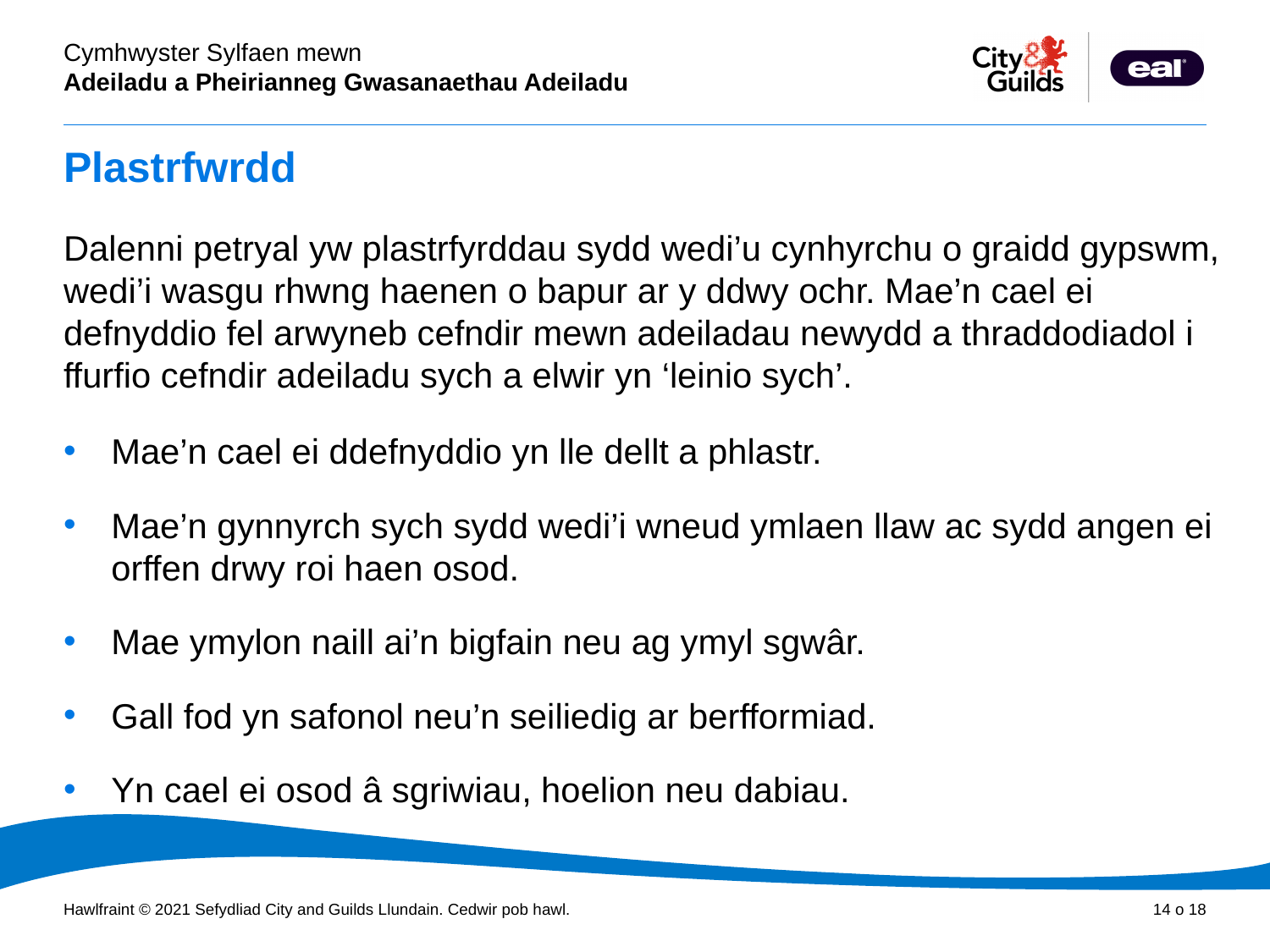

# Plastrfwrdd
Dalenni petryal yw plastrfyrddau sydd wedi’u cynhyrchu o graidd gypswm, wedi’i wasgu rhwng haenen o bapur ar y ddwy ochr. Mae’n cael ei defnyddio fel arwyneb cefndir mewn adeiladau newydd a thraddodiadol i ffurfio cefndir adeiladu sych a elwir yn ‘leinio sych’.
Mae’n cael ei ddefnyddio yn lle dellt a phlastr.
Mae’n gynnyrch sych sydd wedi’i wneud ymlaen llaw ac sydd angen ei orffen drwy roi haen osod.
Mae ymylon naill ai’n bigfain neu ag ymyl sgwâr.
Gall fod yn safonol neu’n seiliedig ar berfformiad.
Yn cael ei osod â sgriwiau, hoelion neu dabiau.